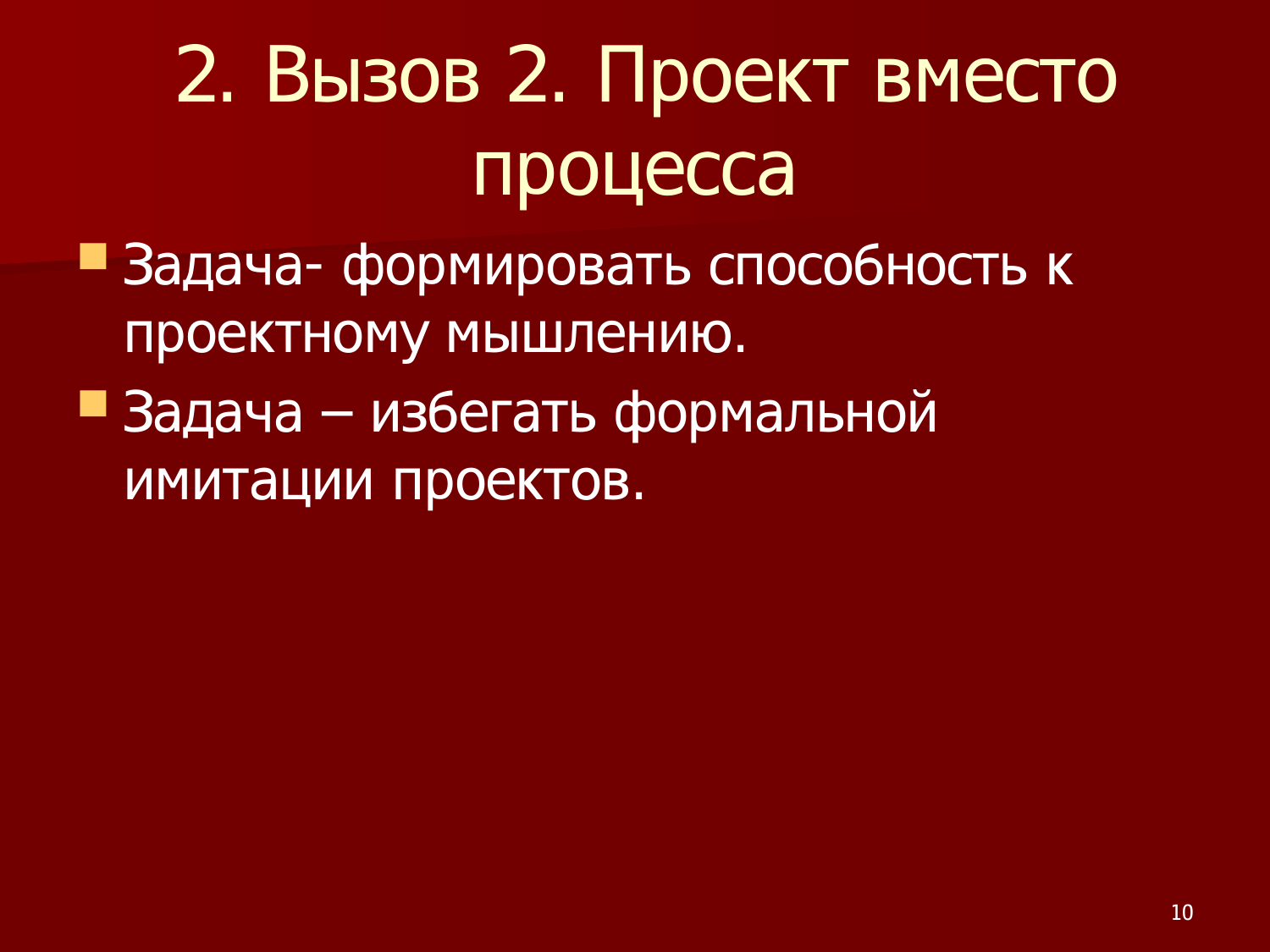

# 2. Вызов 2. Проект вместо процесса
Задача- формировать способность к проектному мышлению.
Задача – избегать формальной имитации проектов.

10